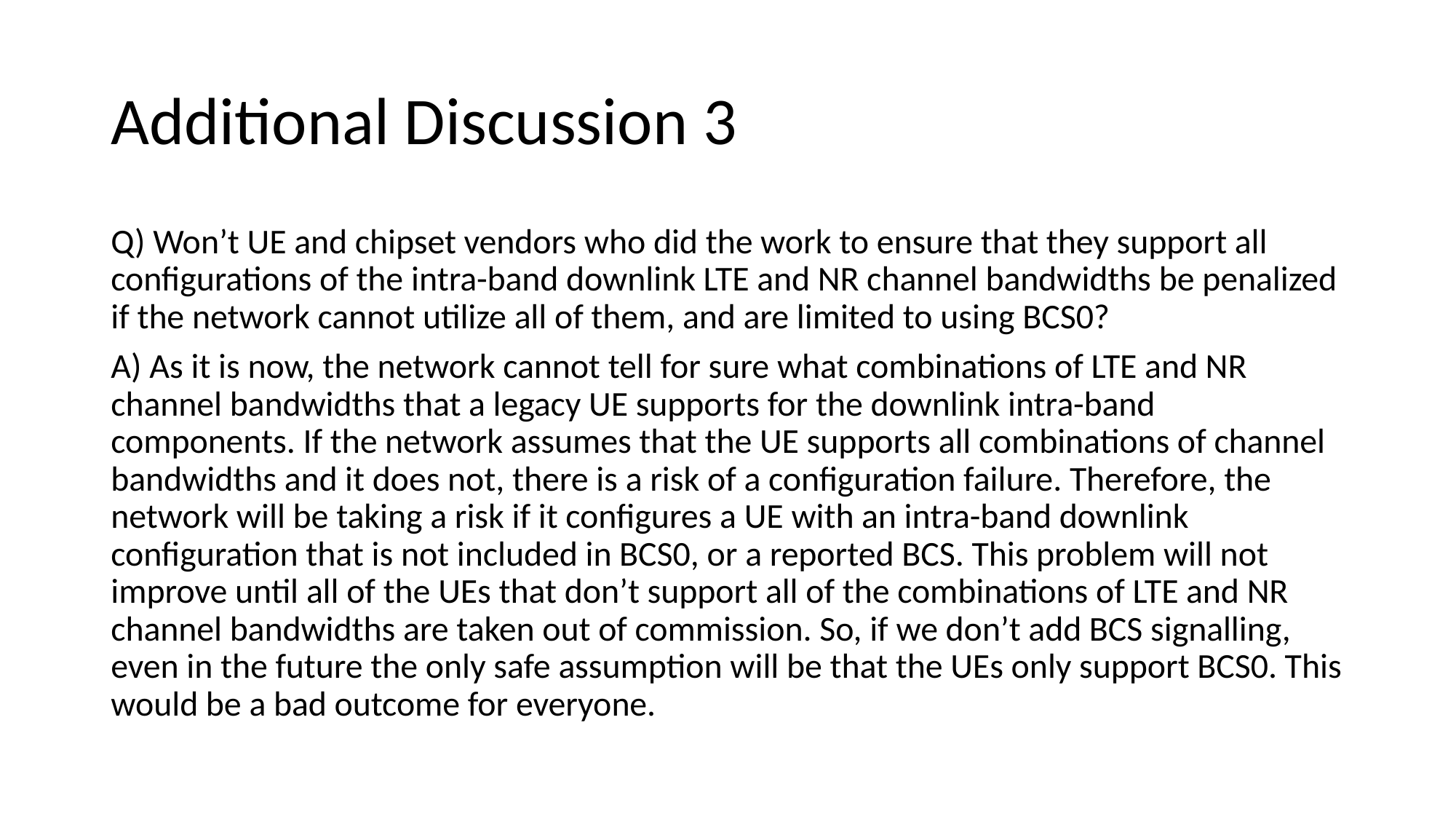

# Additional Discussion 3
Q) Won’t UE and chipset vendors who did the work to ensure that they support all configurations of the intra-band downlink LTE and NR channel bandwidths be penalized if the network cannot utilize all of them, and are limited to using BCS0?
A) As it is now, the network cannot tell for sure what combinations of LTE and NR channel bandwidths that a legacy UE supports for the downlink intra-band components. If the network assumes that the UE supports all combinations of channel bandwidths and it does not, there is a risk of a configuration failure. Therefore, the network will be taking a risk if it configures a UE with an intra-band downlink configuration that is not included in BCS0, or a reported BCS. This problem will not improve until all of the UEs that don’t support all of the combinations of LTE and NR channel bandwidths are taken out of commission. So, if we don’t add BCS signalling, even in the future the only safe assumption will be that the UEs only support BCS0. This would be a bad outcome for everyone.